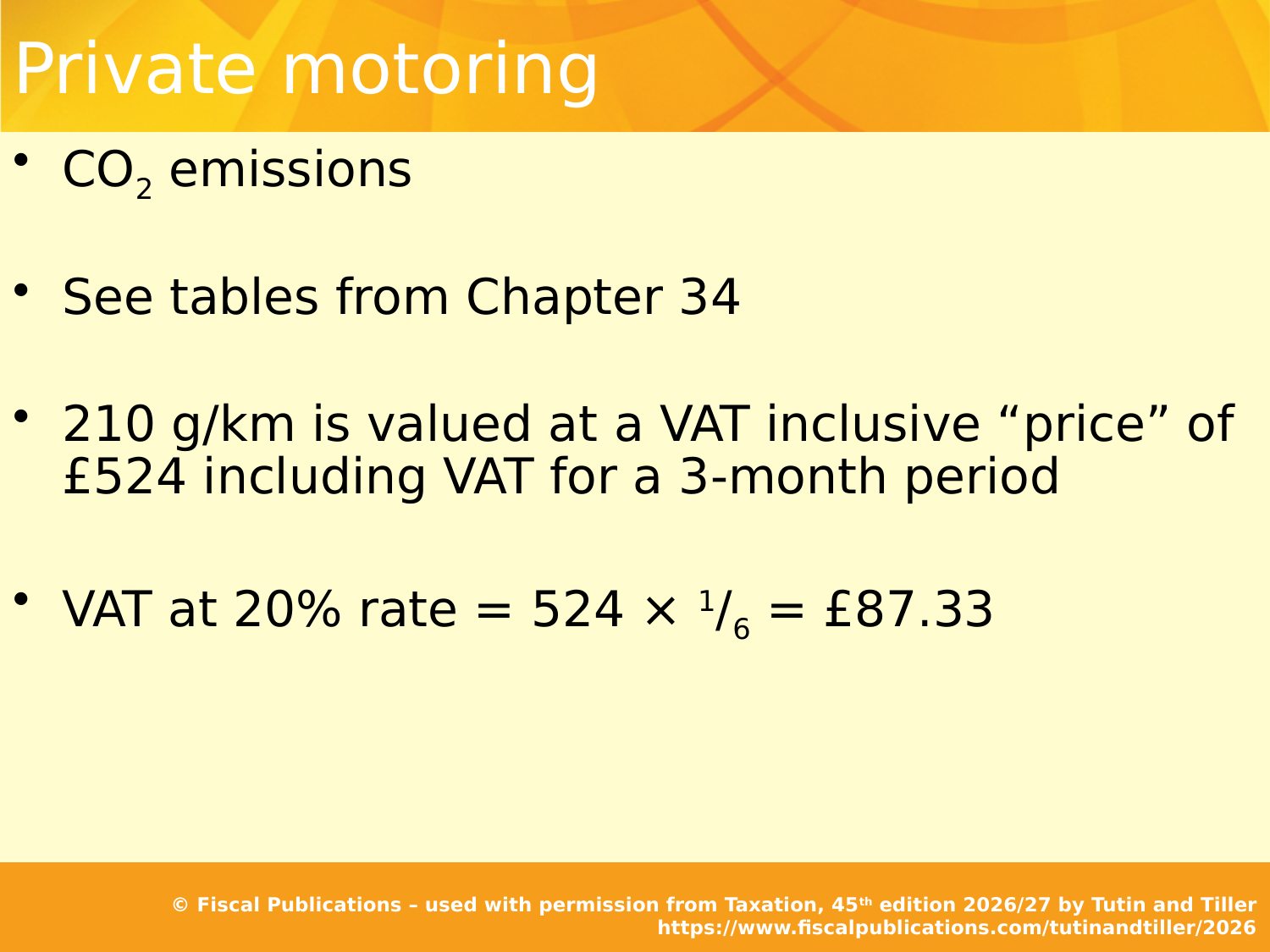

# Private motoring
CO2 emissions

See tables from Chapter 34

210 g/km is valued at a VAT inclusive “price” of £524 including VAT for a 3-month period

VAT at 20% rate = 524 × 1/6 = £87.33